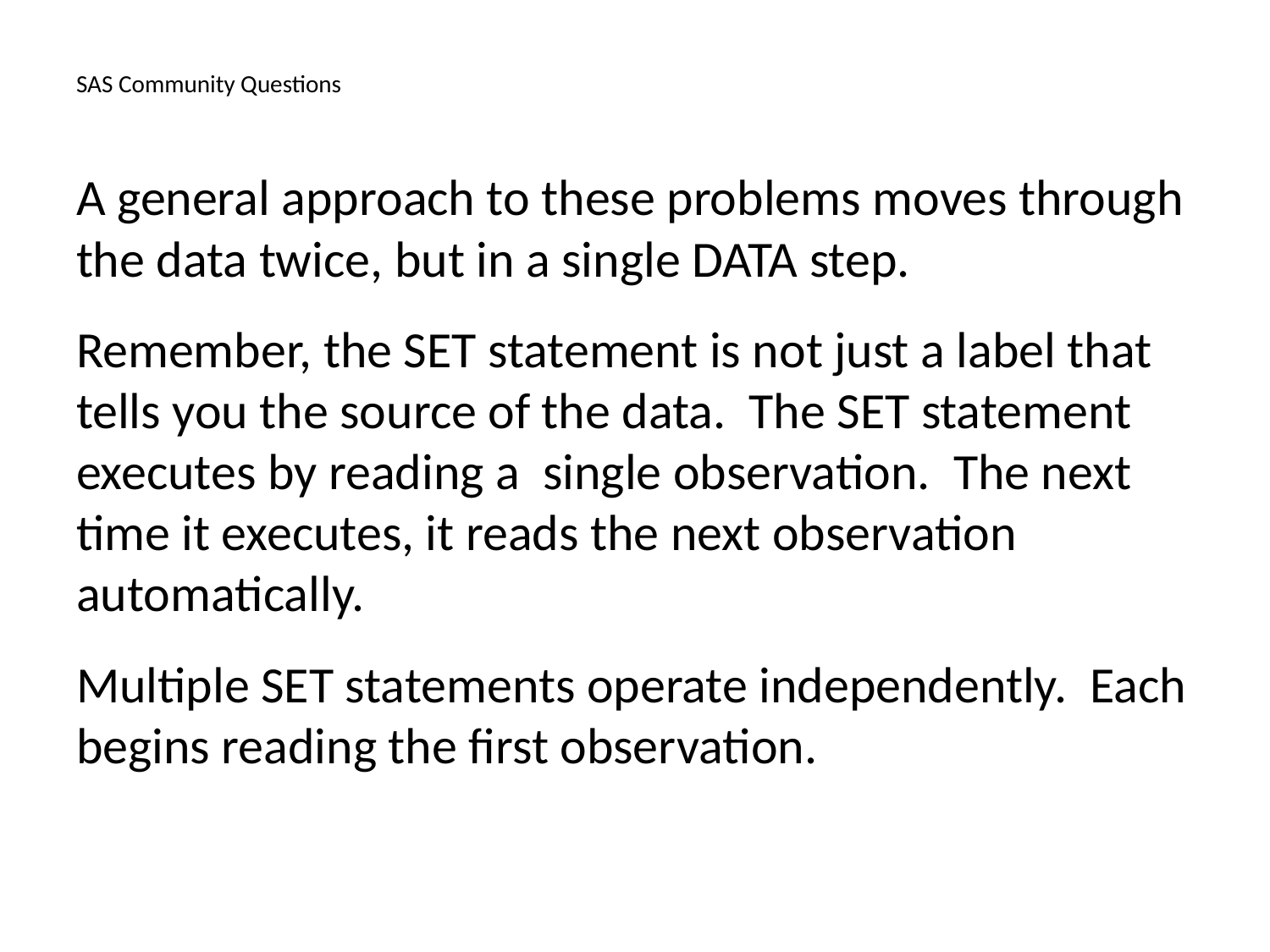

# SAS Community Questions
A general approach to these problems moves through the data twice, but in a single DATA step.

Remember, the SET statement is not just a label that tells you the source of the data.  The SET statement executes by reading a  single observation.  The next time it executes, it reads the next observation automatically.

Multiple SET statements operate independently.  Each begins reading the first observation.